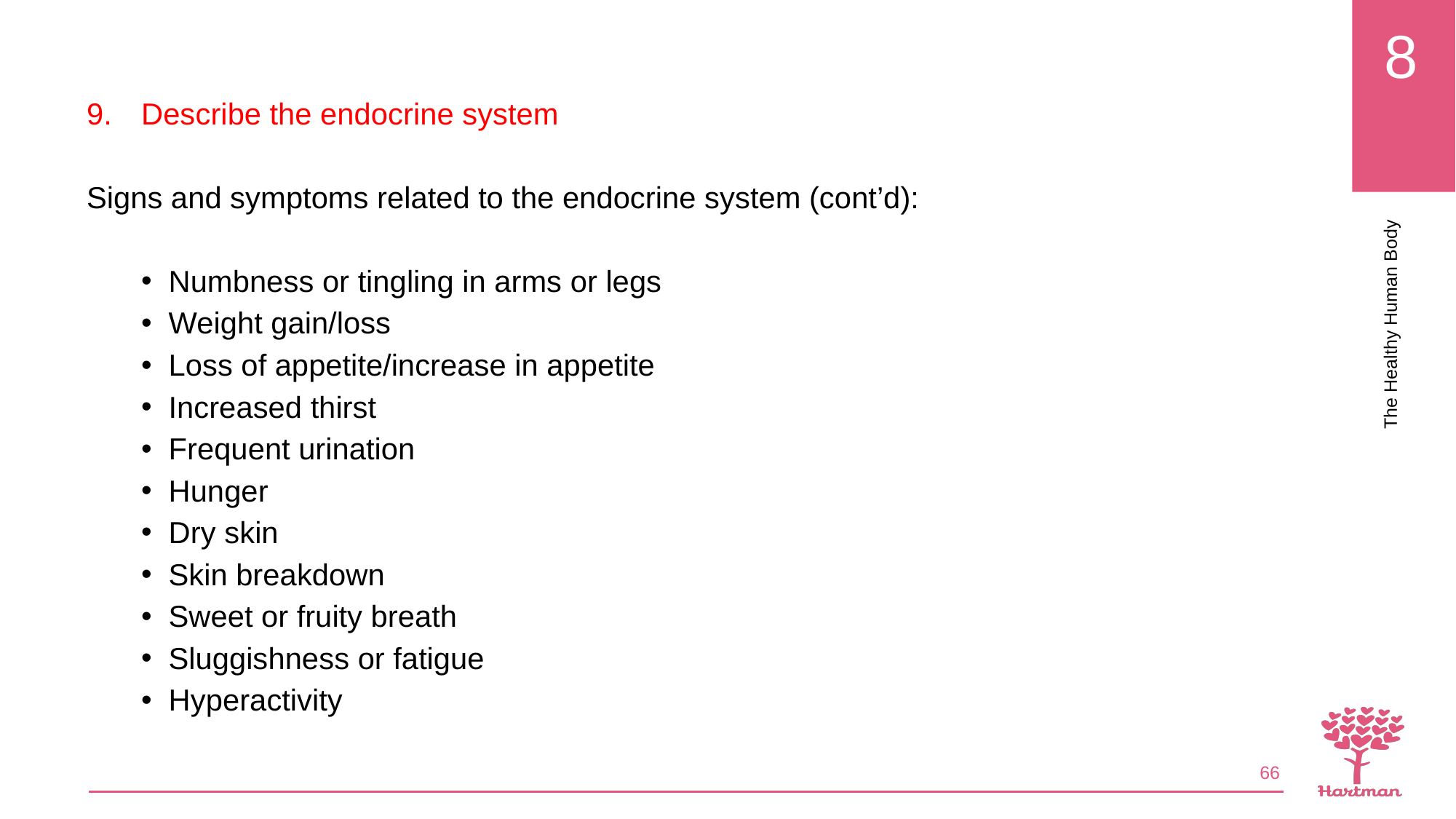

Describe the endocrine system

Signs and symptoms related to the endocrine system (cont’d):

Numbness or tingling in arms or legs
Weight gain/loss
Loss of appetite/increase in appetite
Increased thirst
Frequent urination
Hunger
Dry skin
Skin breakdown
Sweet or fruity breath
Sluggishness or fatigue
Hyperactivity

66